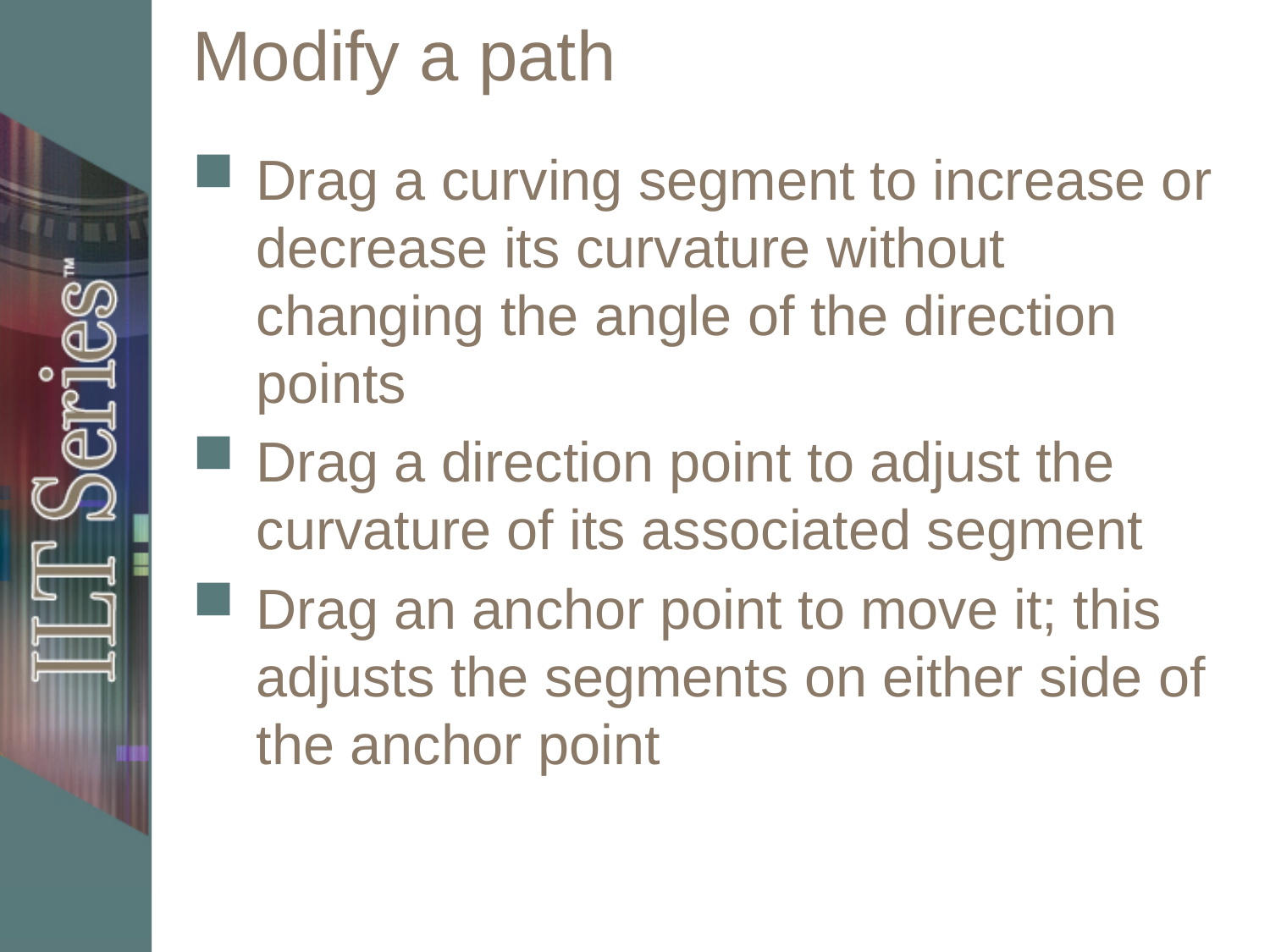

# Modify a path
Drag a curving segment to increase or decrease its curvature without changing the angle of the direction points
Drag a direction point to adjust the curvature of its associated segment
Drag an anchor point to move it; this adjusts the segments on either side of the anchor point